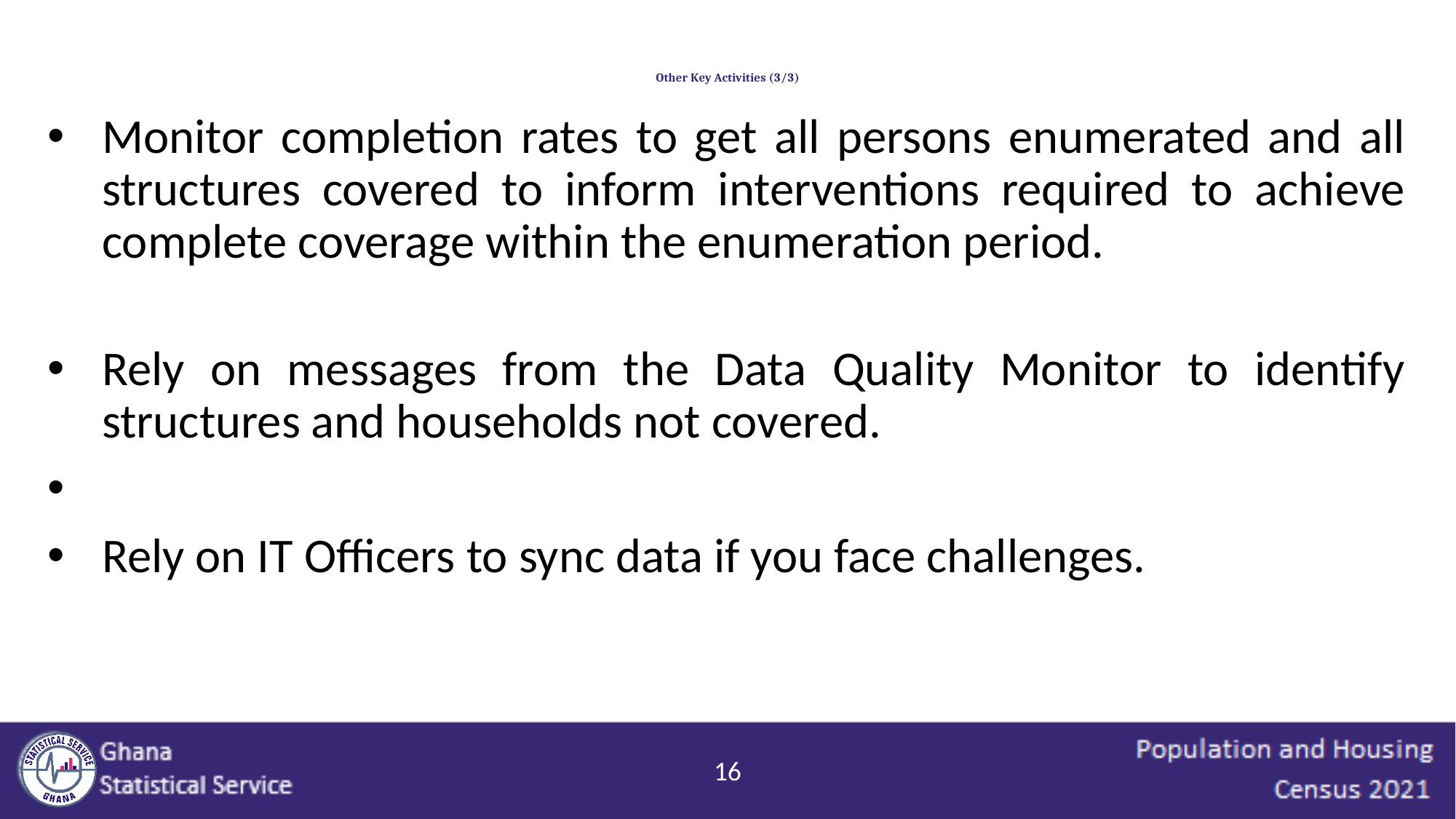

Other Key Activities (3/3)
Monitor completion rates to get all persons enumerated and all structures covered to inform interventions required to achieve complete coverage within the enumeration period.

Rely on messages from the Data Quality Monitor to identify structures and households not covered.

Rely on IT Officers to sync data if you face challenges.

16